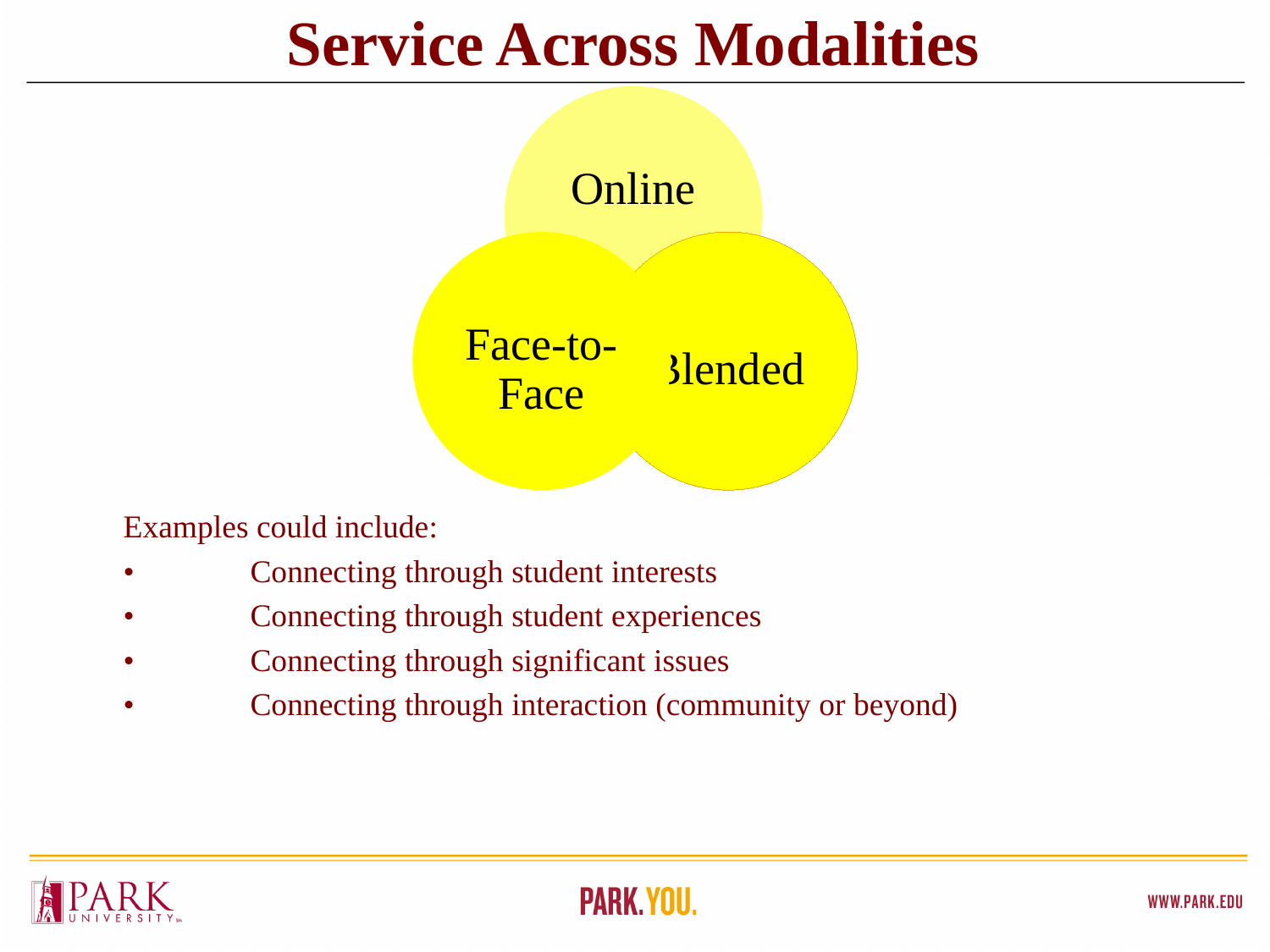

# Service Across Modalities
Online
Blended
Face-to-Face

Examples could include:
•	Connecting through student interests
•	Connecting through student experiences
•	Connecting through significant issues
•	Connecting through interaction (community or beyond)